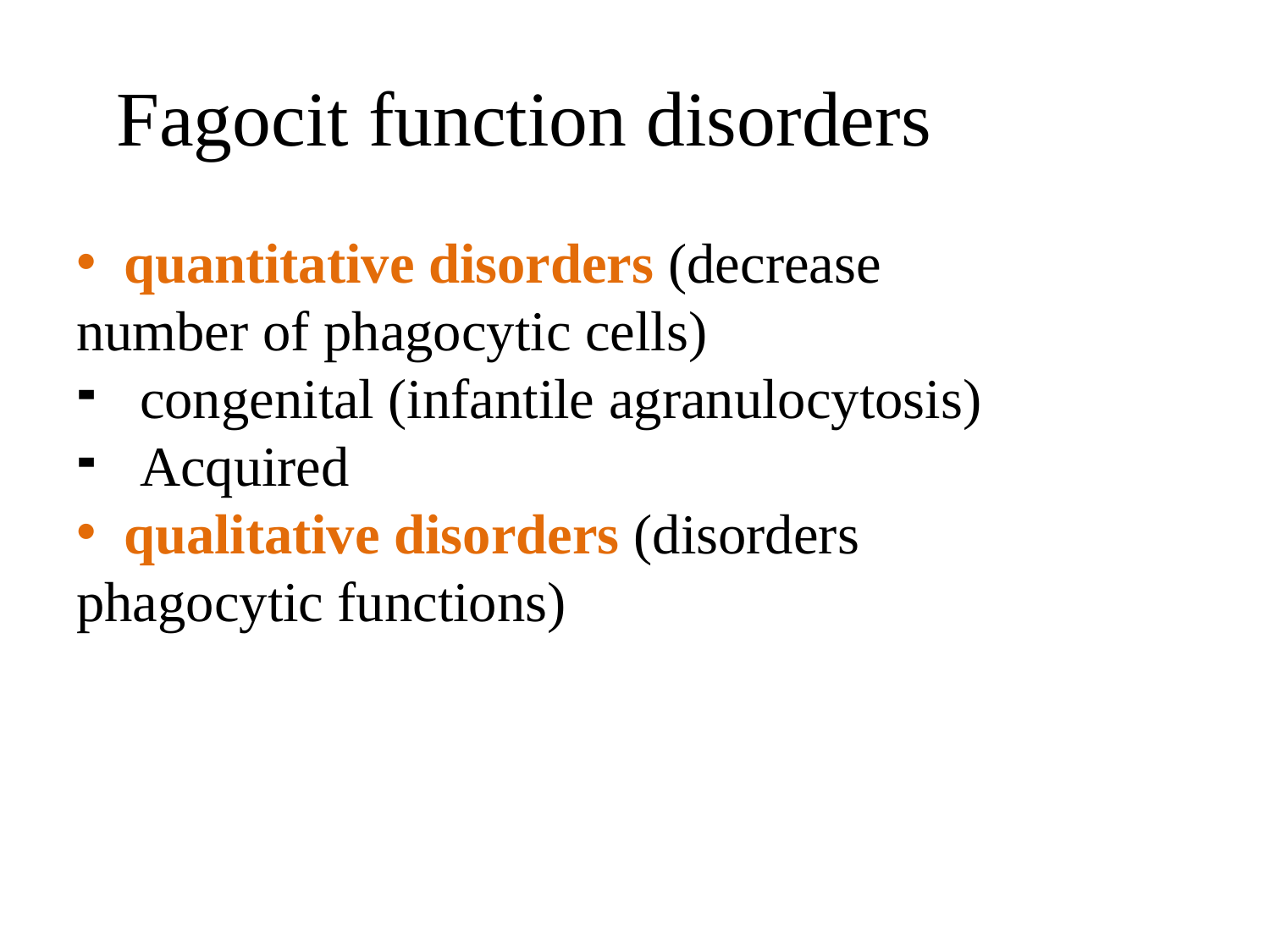

# Fagocit function disorders
quantitative disorders (decrease
number of phagocytic cells)
congenital (infantile agranulocytosis)
Acquired
qualitative disorders (disorders
phagocytic functions)